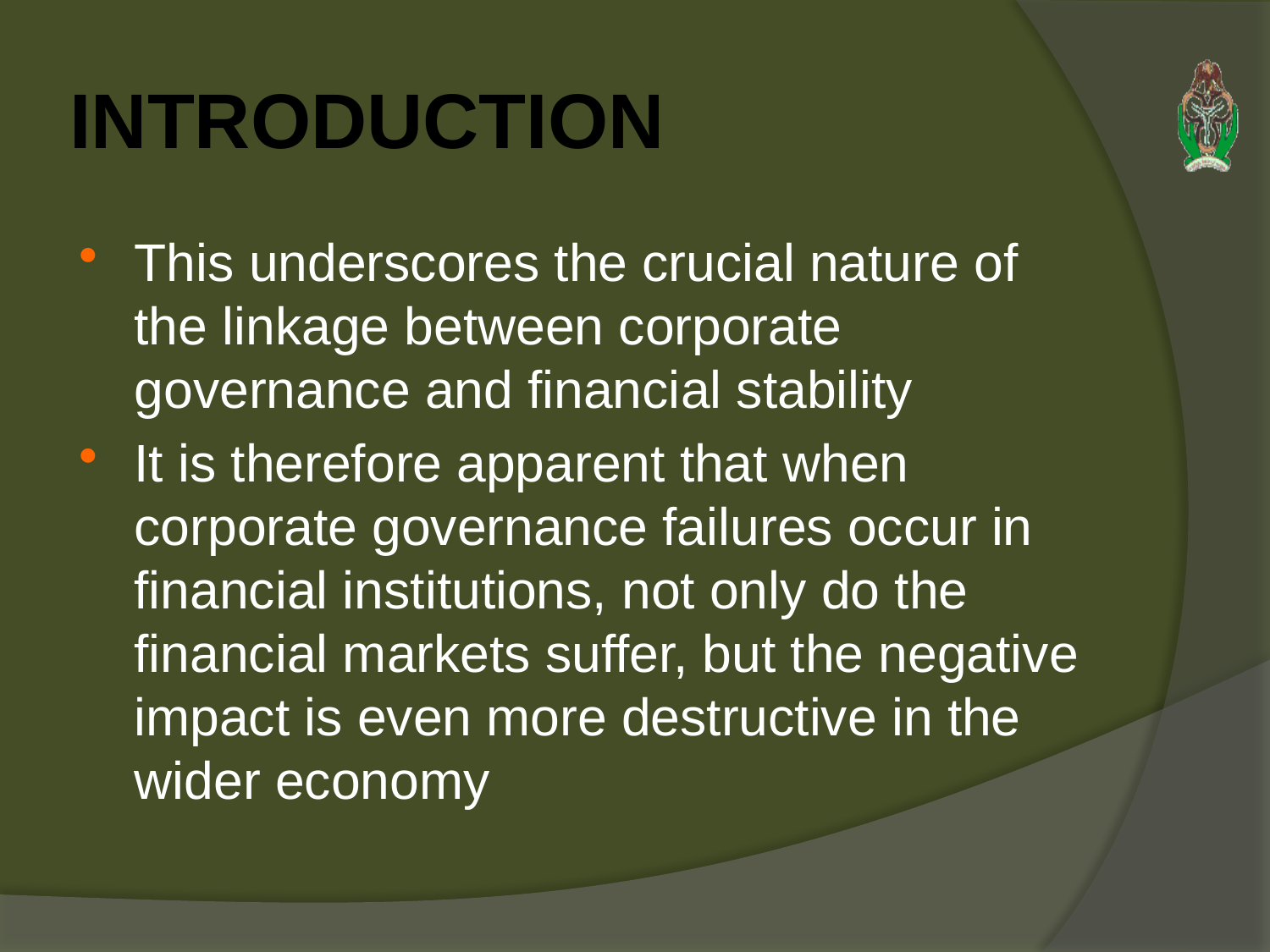

# INTRODUCTION
This underscores the crucial nature of the linkage between corporate governance and financial stability
It is therefore apparent that when corporate governance failures occur in financial institutions, not only do the financial markets suffer, but the negative impact is even more destructive in the wider economy